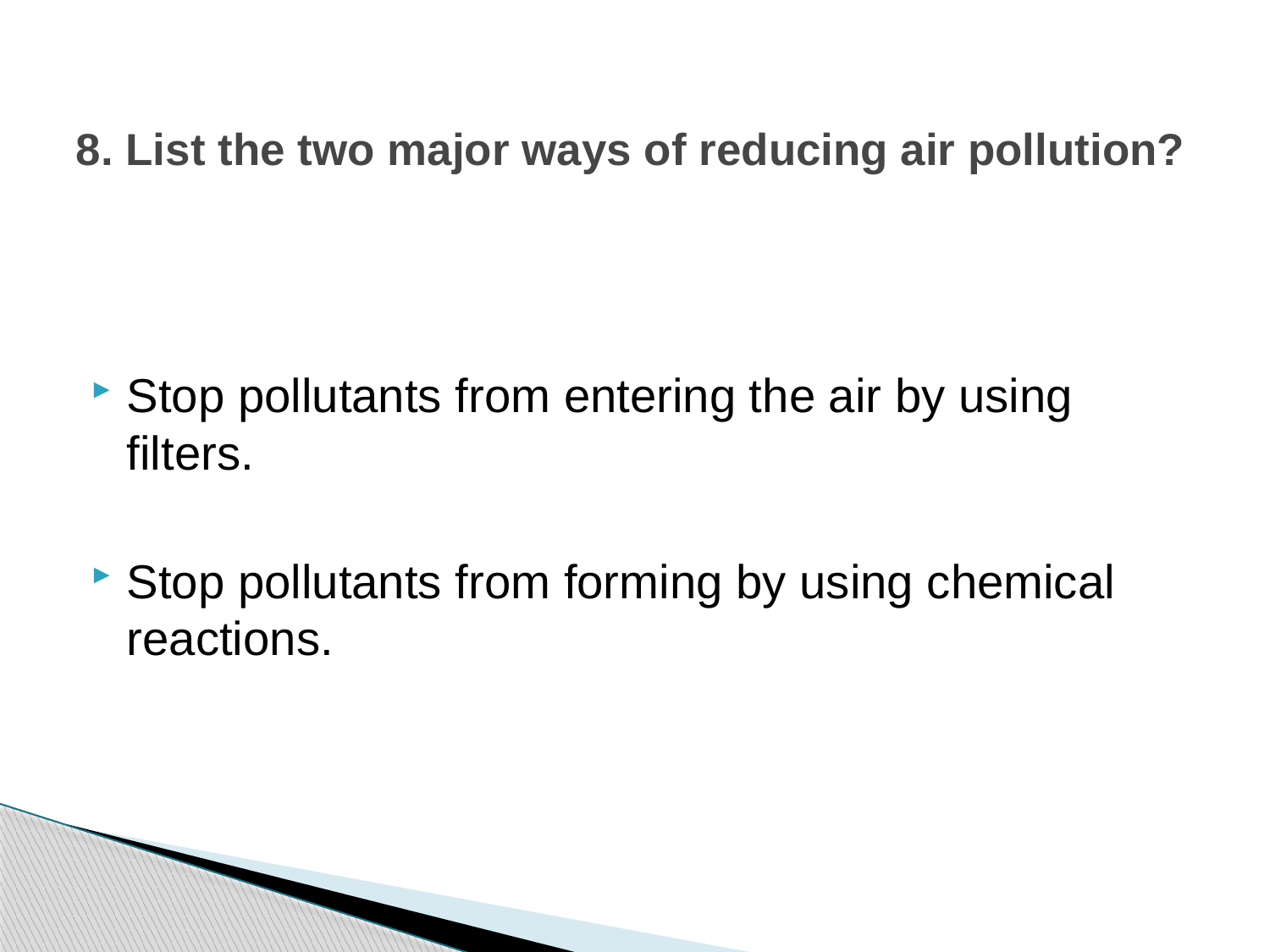

# 8. List the two major ways of reducing air pollution?
Stop pollutants from entering the air by using filters.

Stop pollutants from forming by using chemical reactions.